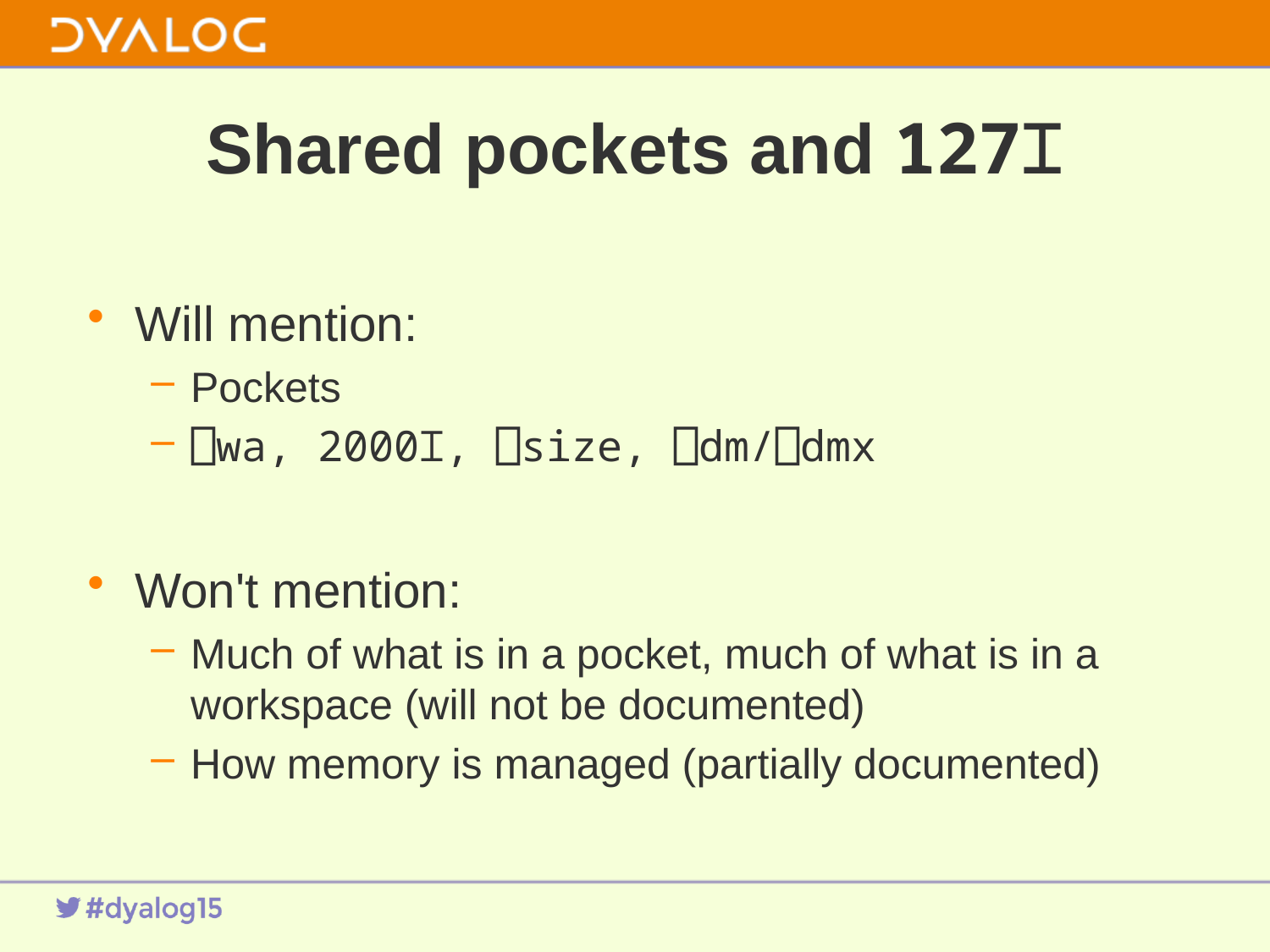

# Shared pockets and 127⌶
Will mention:
Pockets
⎕wa, 2000⌶, ⎕size, ⎕dm/⎕dmx

Won't mention:
Much of what is in a pocket, much of what is in a workspace (will not be documented)
How memory is managed (partially documented)